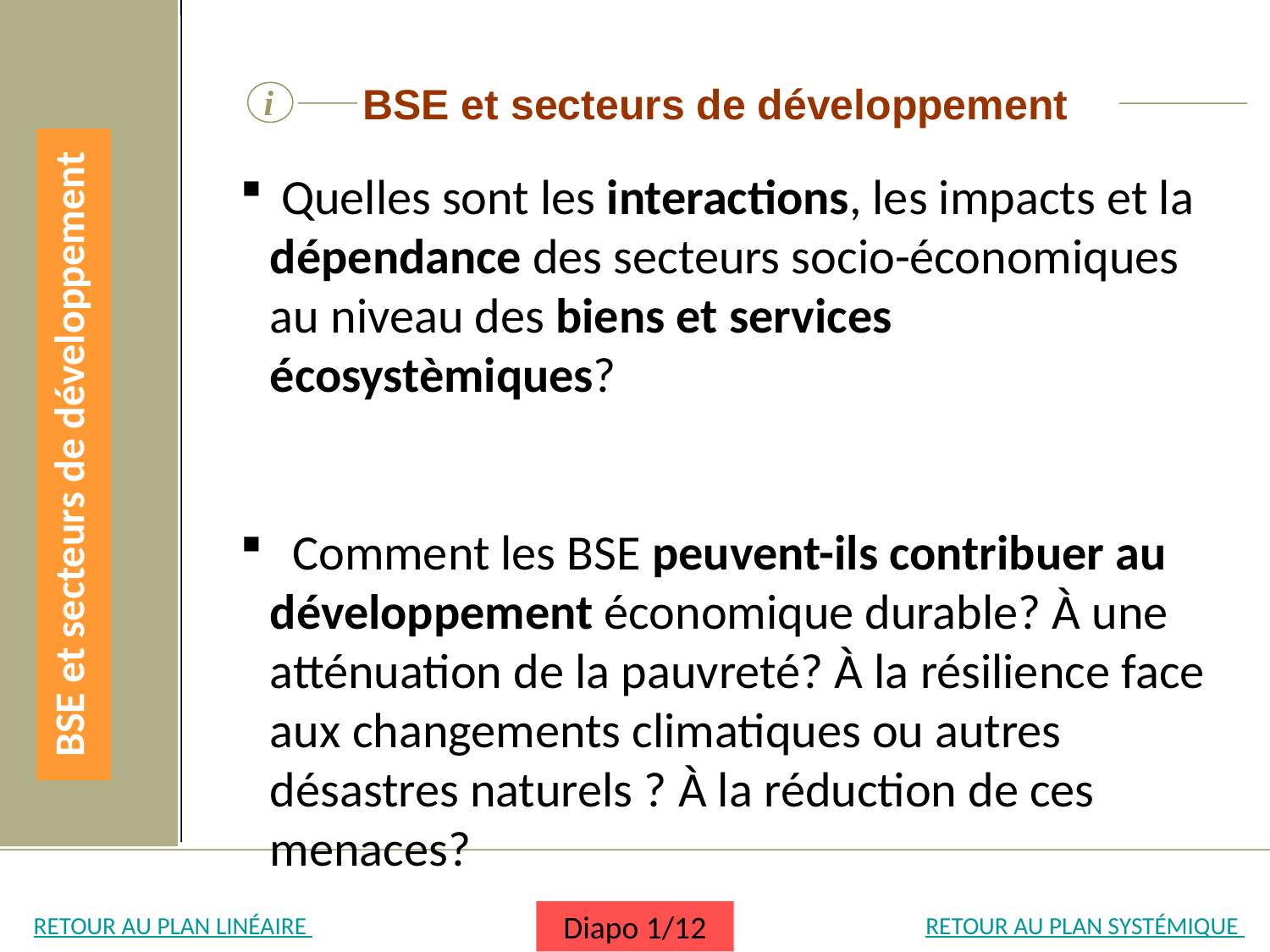

BSE et secteurs de développement

i

 Quelles sont les interactions, les impacts et la dépendance des secteurs socio-économiques au niveau des biens et services écosystèmiques?

  Comment les BSE peuvent-ils contribuer au développement économique durable? À une atténuation de la pauvreté? À la résilience face aux changements climatiques ou autres désastres naturels ? À la réduction de ces menaces?
BSE et secteurs de développement

RETOUR AU PLAN LINÉAIRE
RETOUR AU PLAN SYSTÉMIQUE
Diapo 1/12